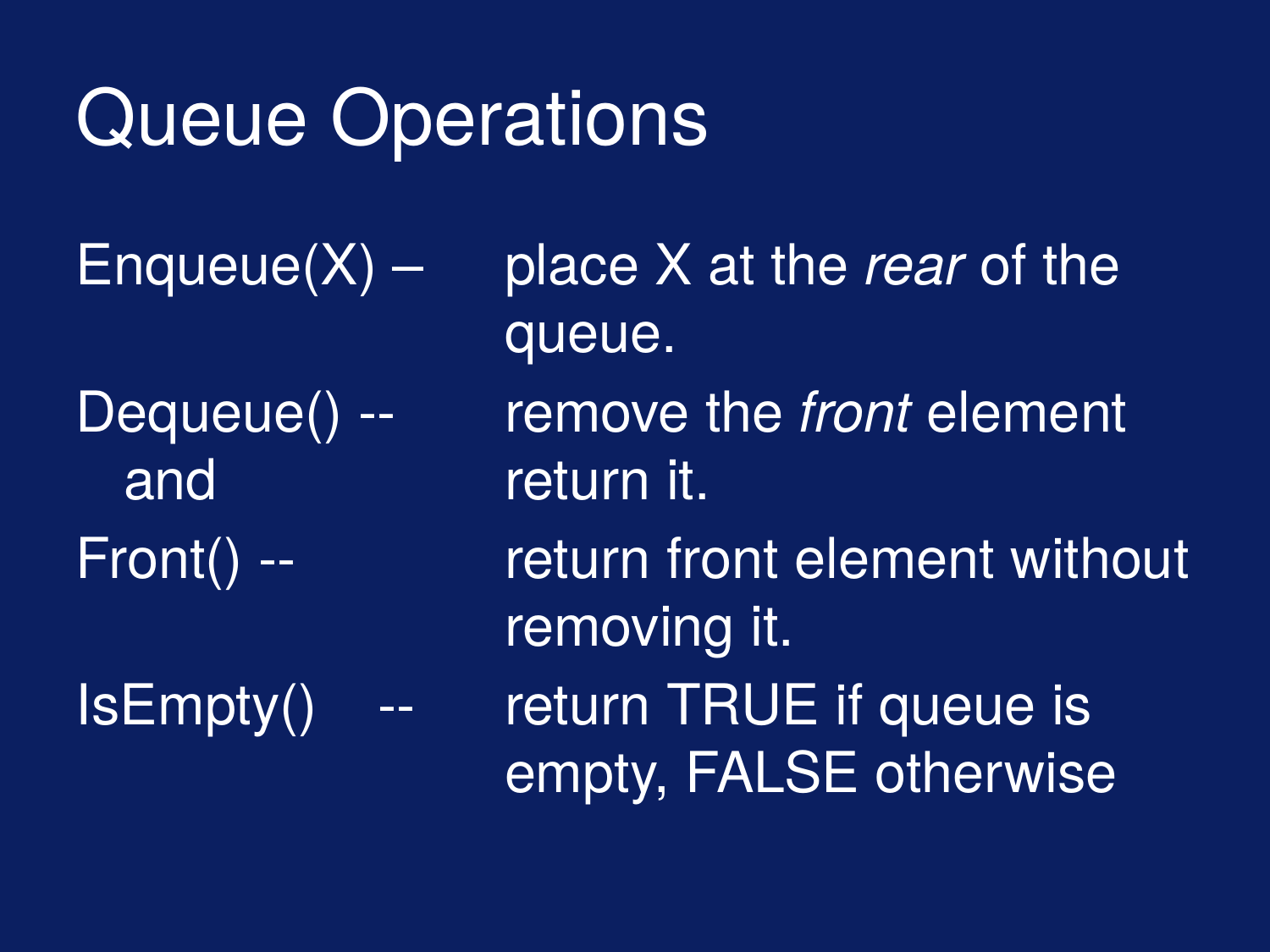

# Queue Operations
Enqueue(X) – 	place X at the rear of the 				queue.
Dequeue() --	remove the front element and 			return it.
Front() --		return front element without 			removing it.
IsEmpty()	--	return TRUE if queue is 				empty, FALSE otherwise